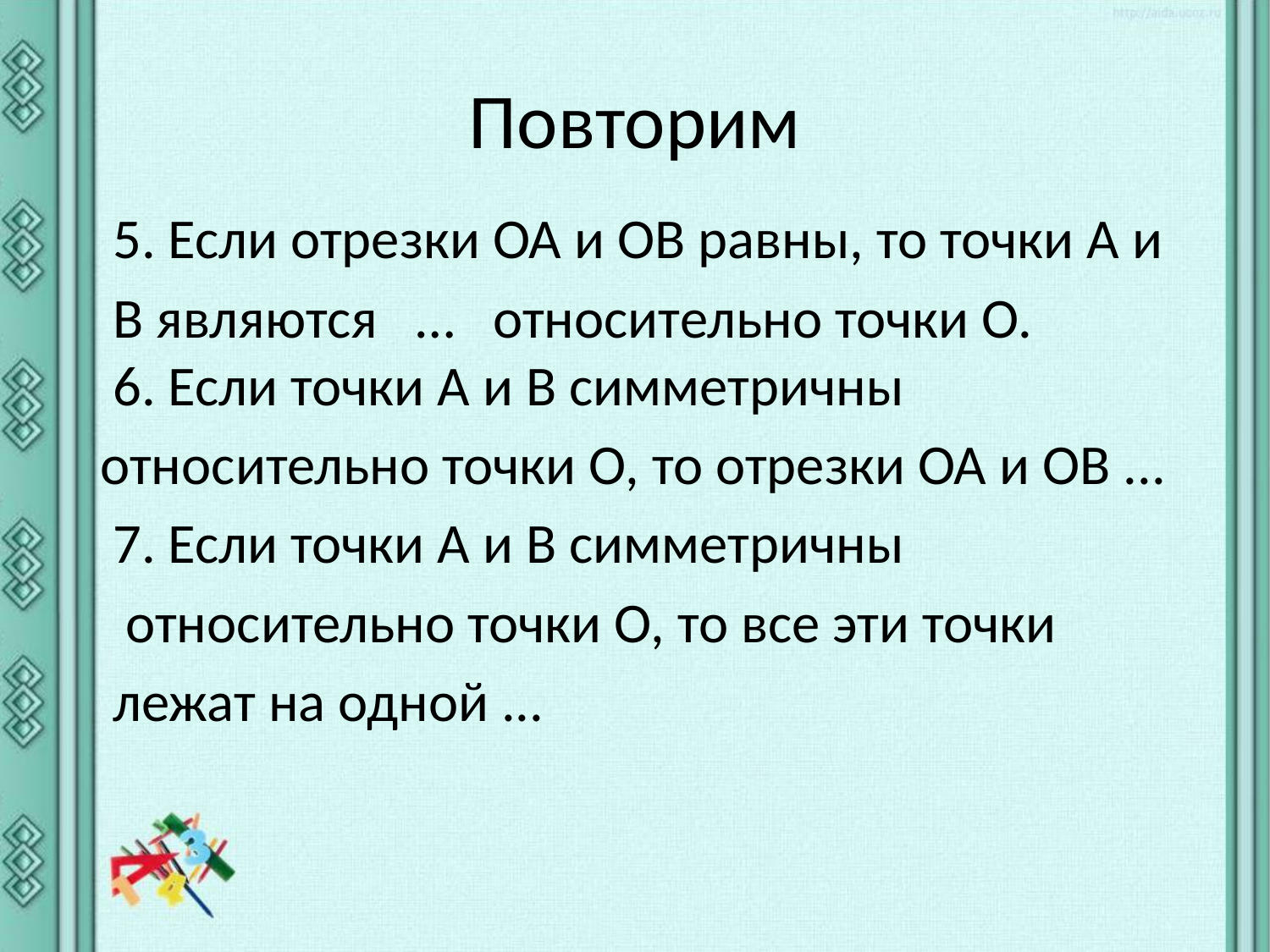

# Повторим
  5. Если отрезки ОА и ОВ равны, то точки А и
  В являются   …   относительно точки О.
  6. Если точки А и В симметричны
 относительно точки О, то отрезки ОА и ОВ ...
  7. Если точки А и В симметричны
   относительно точки О, то все эти точки
  лежат на одной ...